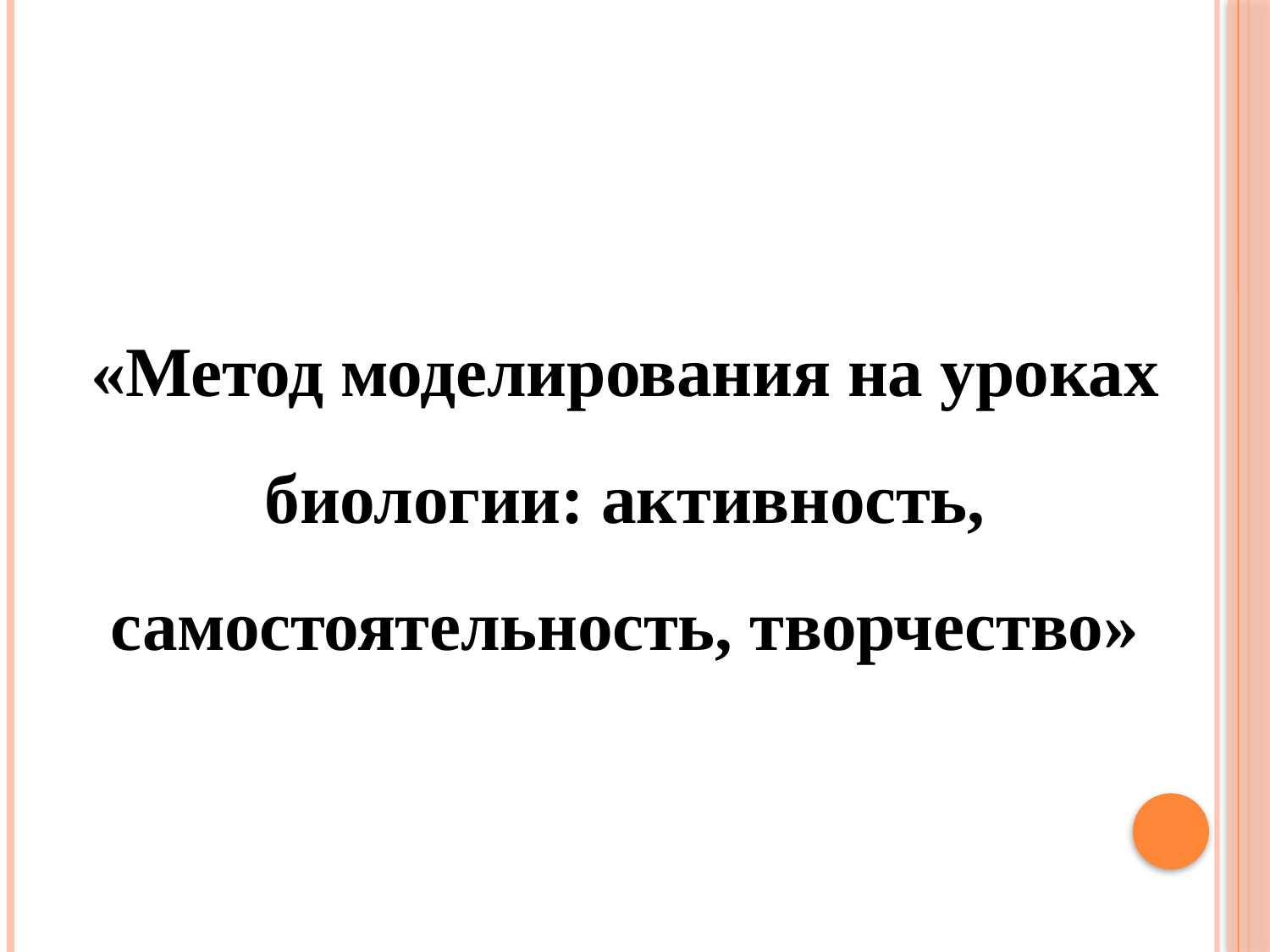

«Метод моделирования на уроках биологии: активность, самостоятельность, творчество»